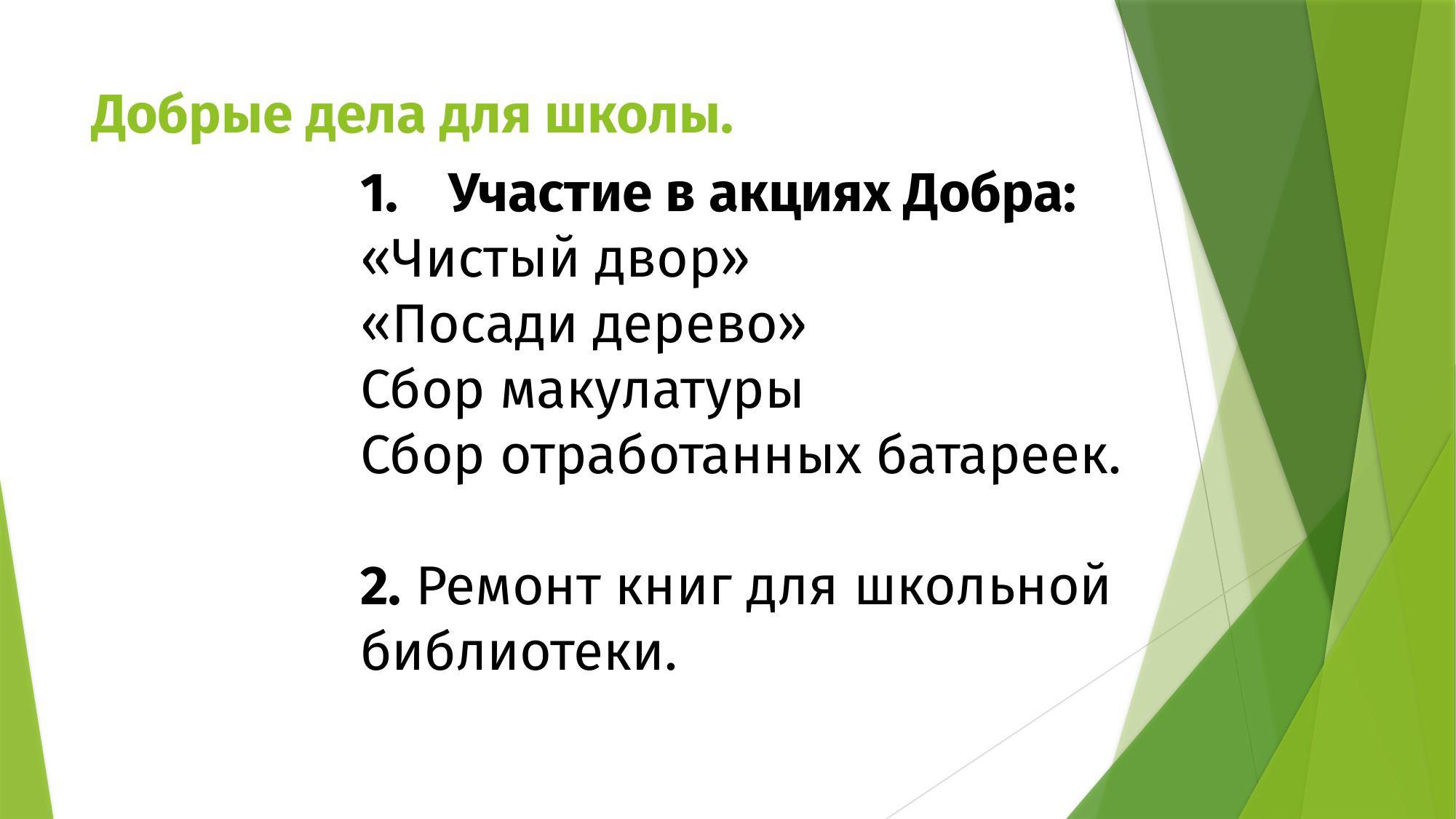

# Добрые дела для школы.
Участие в акциях Добра:
«Чистый двор»
«Посади дерево»
Сбор макулатуры
Сбор отработанных батареек.

2. Ремонт книг для школьной библиотеки.